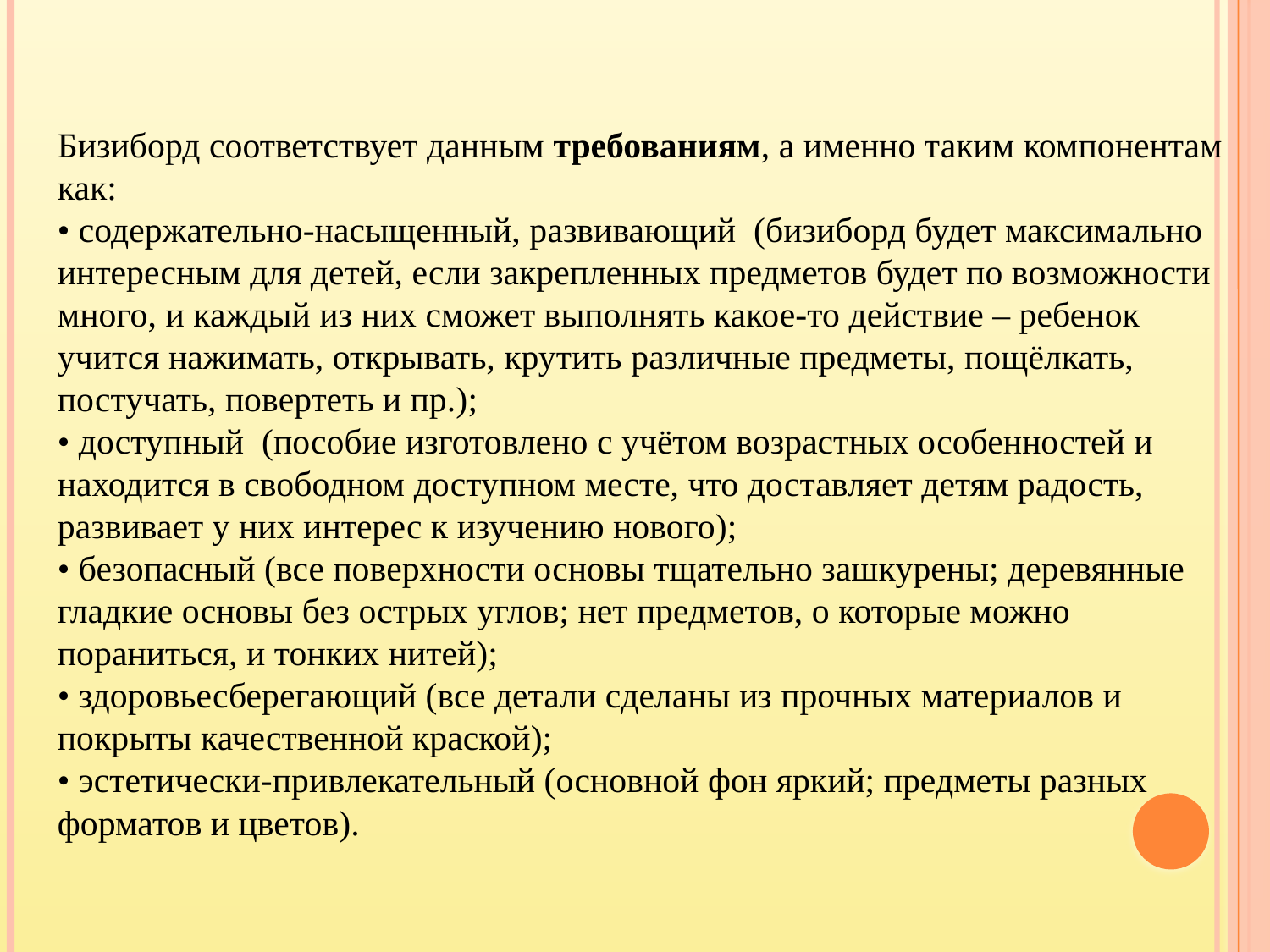

Бизиборд соответствует данным требованиям, а именно таким компонентам как:
• содержательно-насыщенный, развивающий  (бизиборд будет максимально интересным для детей, если закрепленных предметов будет по возможности много, и каждый из них сможет выполнять какое-то действие – ребенок учится нажимать, открывать, крутить различные предметы, пощёлкать, постучать, повертеть и пр.);
• доступный  (пособие изготовлено с учётом возрастных особенностей и  находится в свободном доступном месте, что доставляет детям радость, развивает у них интерес к изучению нового);
• безопасный (все поверхности основы тщательно зашкурены; деревянные гладкие основы без острых углов; нет предметов, о которые можно пораниться, и тонких нитей);
• здоровьесберегающий (все детали сделаны из прочных материалов и покрыты качественной краской);
• эстетически-привлекательный (основной фон яркий; предметы разных форматов и цветов).